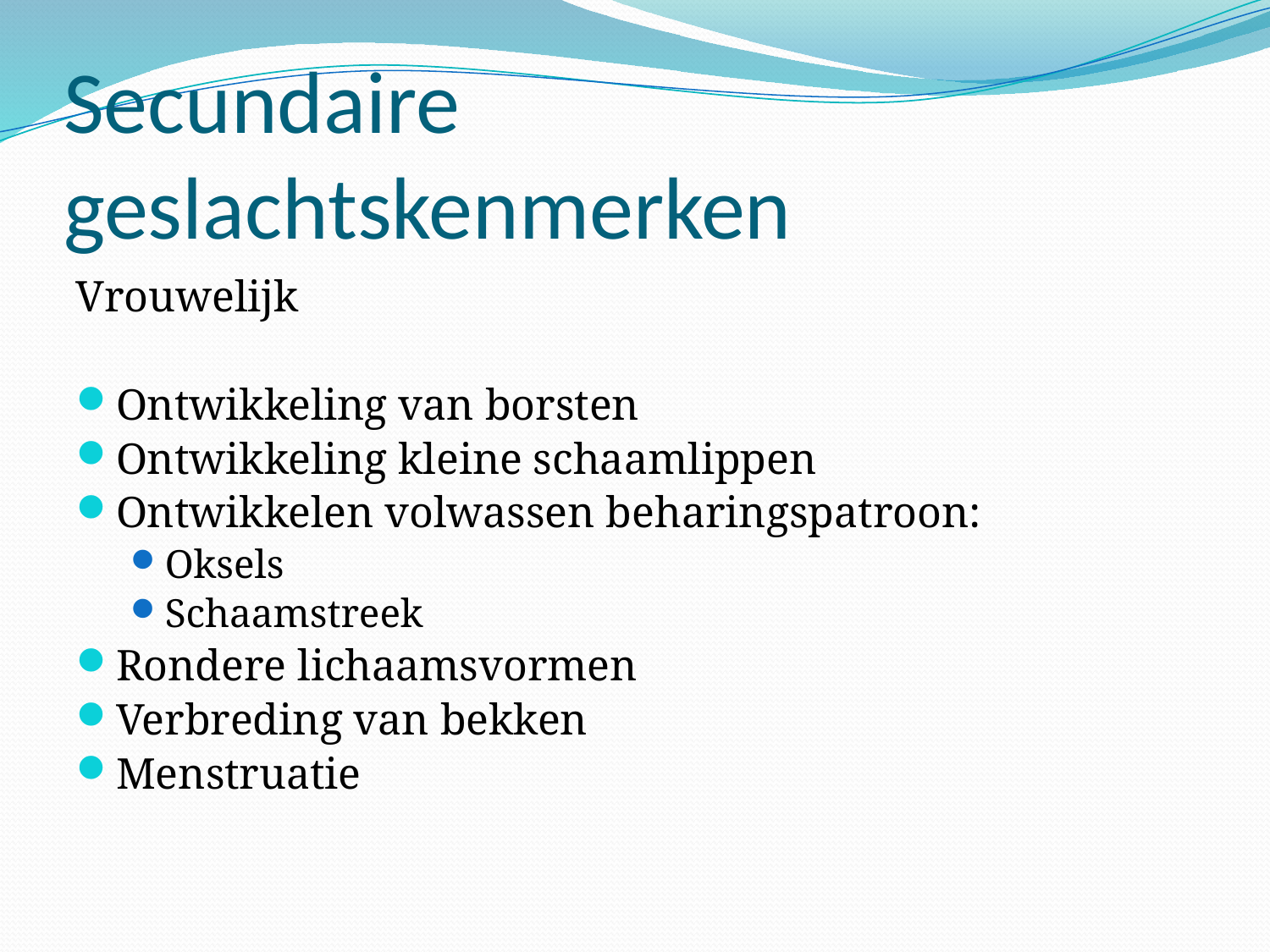

# Secundaire geslachtskenmerken
Vrouwelijk

Ontwikkeling van borsten
Ontwikkeling kleine schaamlippen
Ontwikkelen volwassen beharingspatroon:
Oksels
Schaamstreek
Rondere lichaamsvormen
Verbreding van bekken
Menstruatie